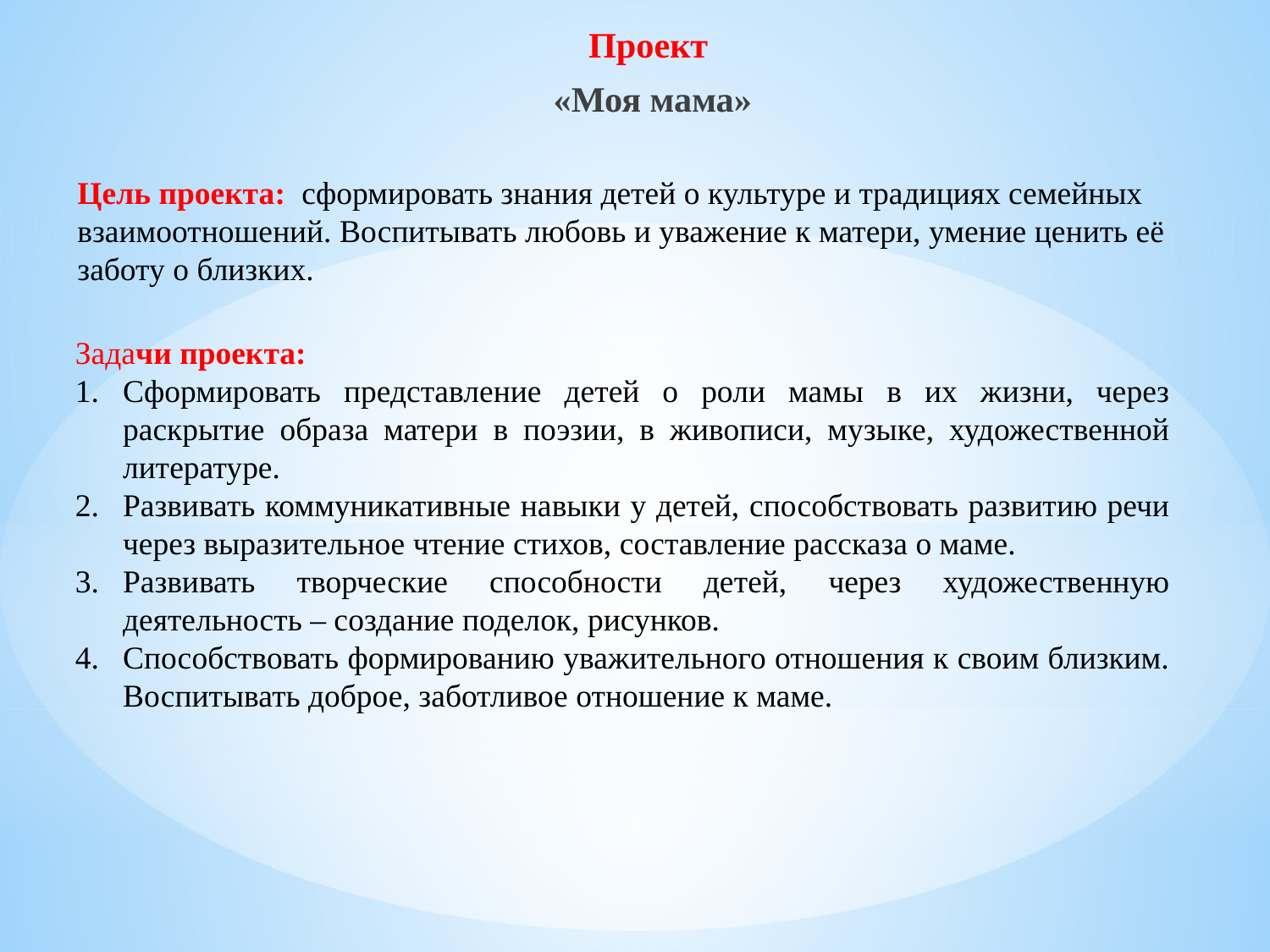

Проект
«Моя мама»

Цель проекта:  сформировать знания детей о культуре и традициях семейных взаимоотношений. Воспитывать любовь и уважение к матери, умение ценить её заботу о близких.
Задачи проекта:
Сформировать представление детей о роли мамы в их жизни, через раскрытие образа матери в поэзии, в живописи, музыке, художественной литературе.
Развивать коммуникативные навыки у детей, способствовать развитию речи через выразительное чтение стихов, составление рассказа о маме.
Развивать творческие способности детей, через художественную деятельность – создание поделок, рисунков.
Способствовать формированию уважительного отношения к своим близким. Воспитывать доброе, заботливое отношение к маме.